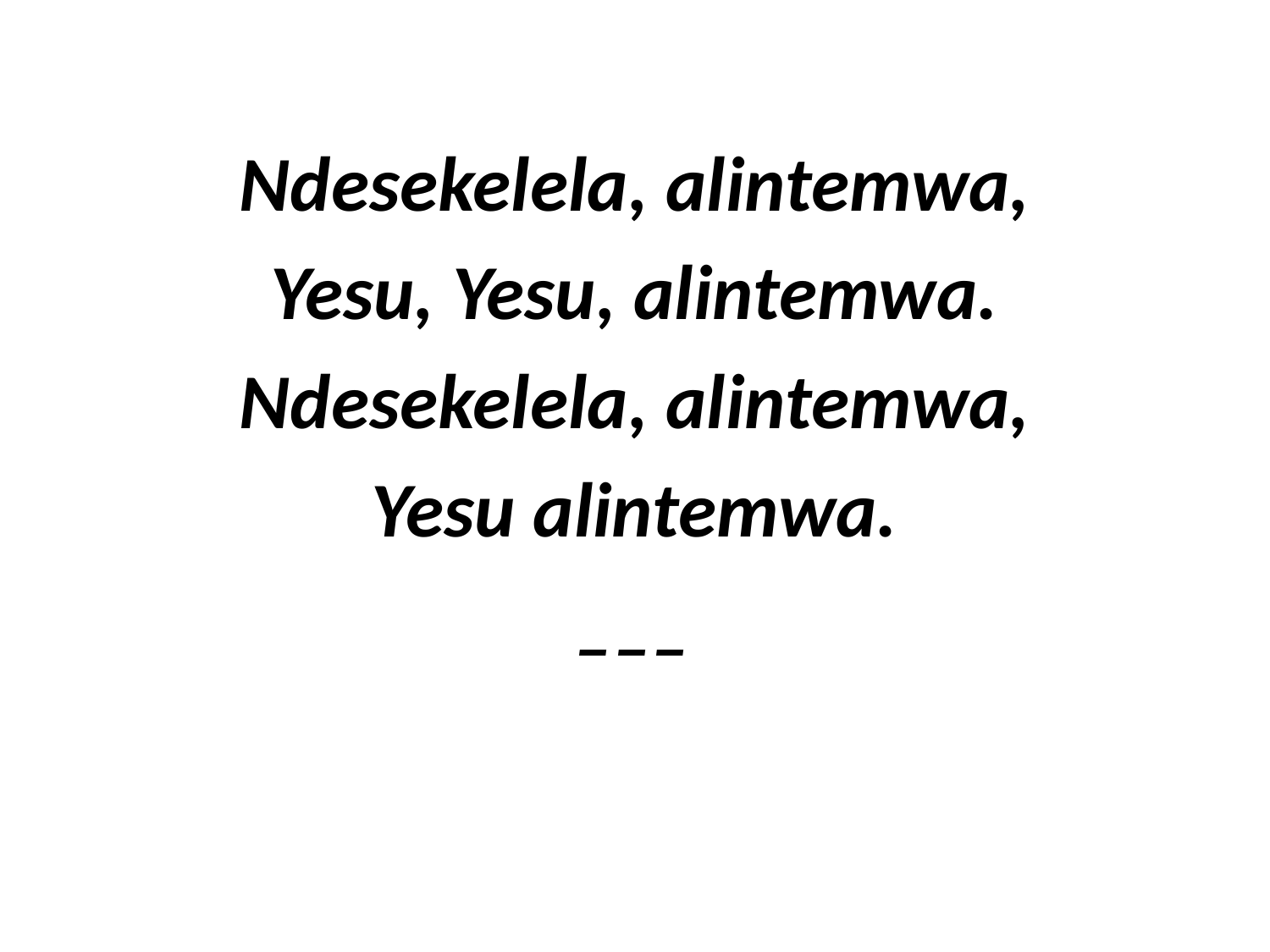

Ndesekelela, alintemwa,
Yesu, Yesu, alintemwa.
Ndesekelela, alintemwa,
Yesu alintemwa.
___